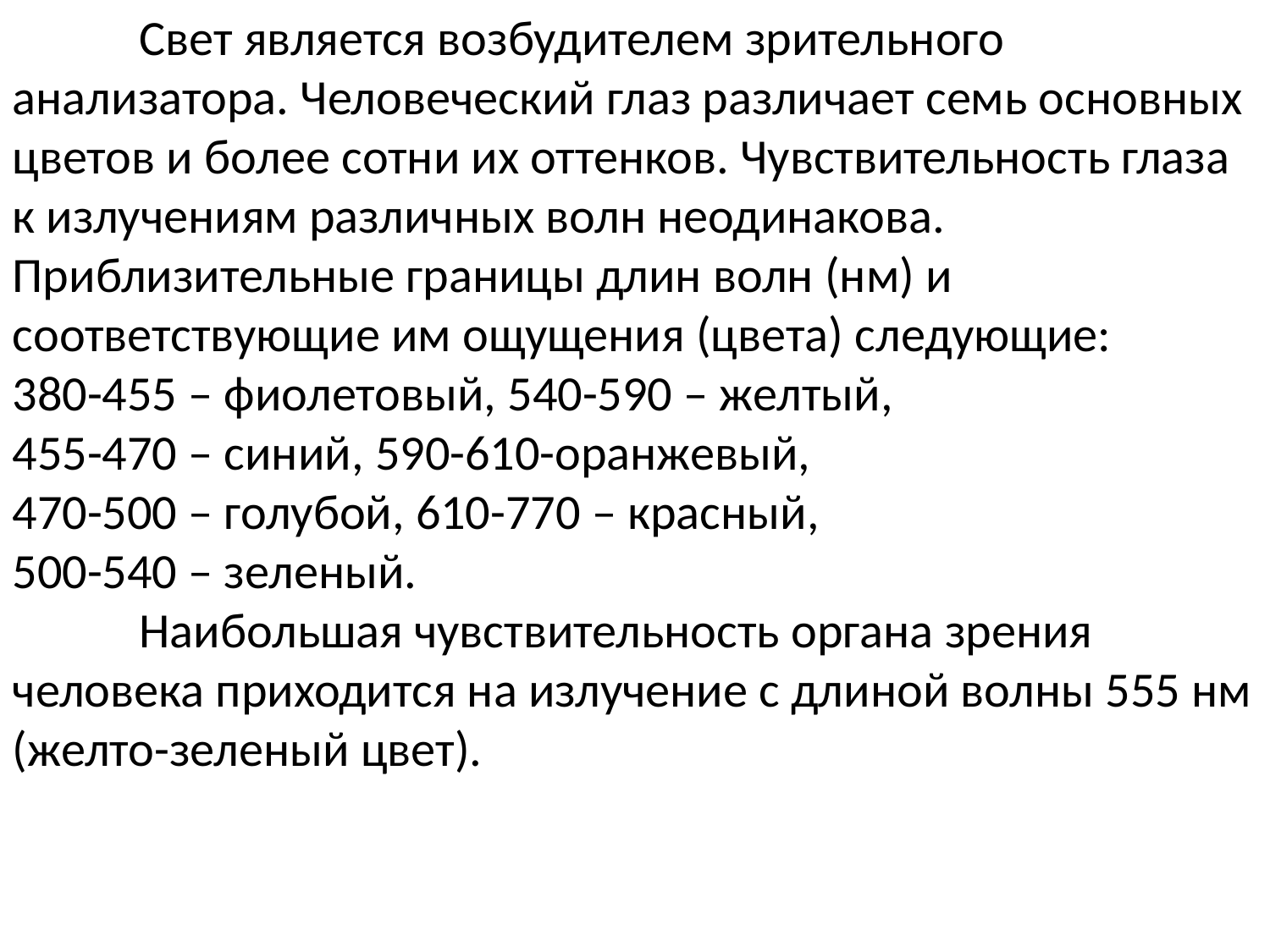

Свет является возбудителем зрительного анализатора. Человеческий глаз различает семь основных цветов и более сотни их оттенков. Чувствительность глаза к излучениям различных волн неодинакова.
Приблизительные границы длин волн (нм) и соответствующие им ощущения (цвета) следующие:
380-455 – фиолетовый, 540-590 – желтый,
455-470 – синий, 590-610-оранжевый,
470-500 – голубой, 610-770 – красный,
500-540 – зеленый.
	Наибольшая чувствительность органа зрения человека приходится на излучение с длиной волны 555 нм (желто-зеленый цвет).